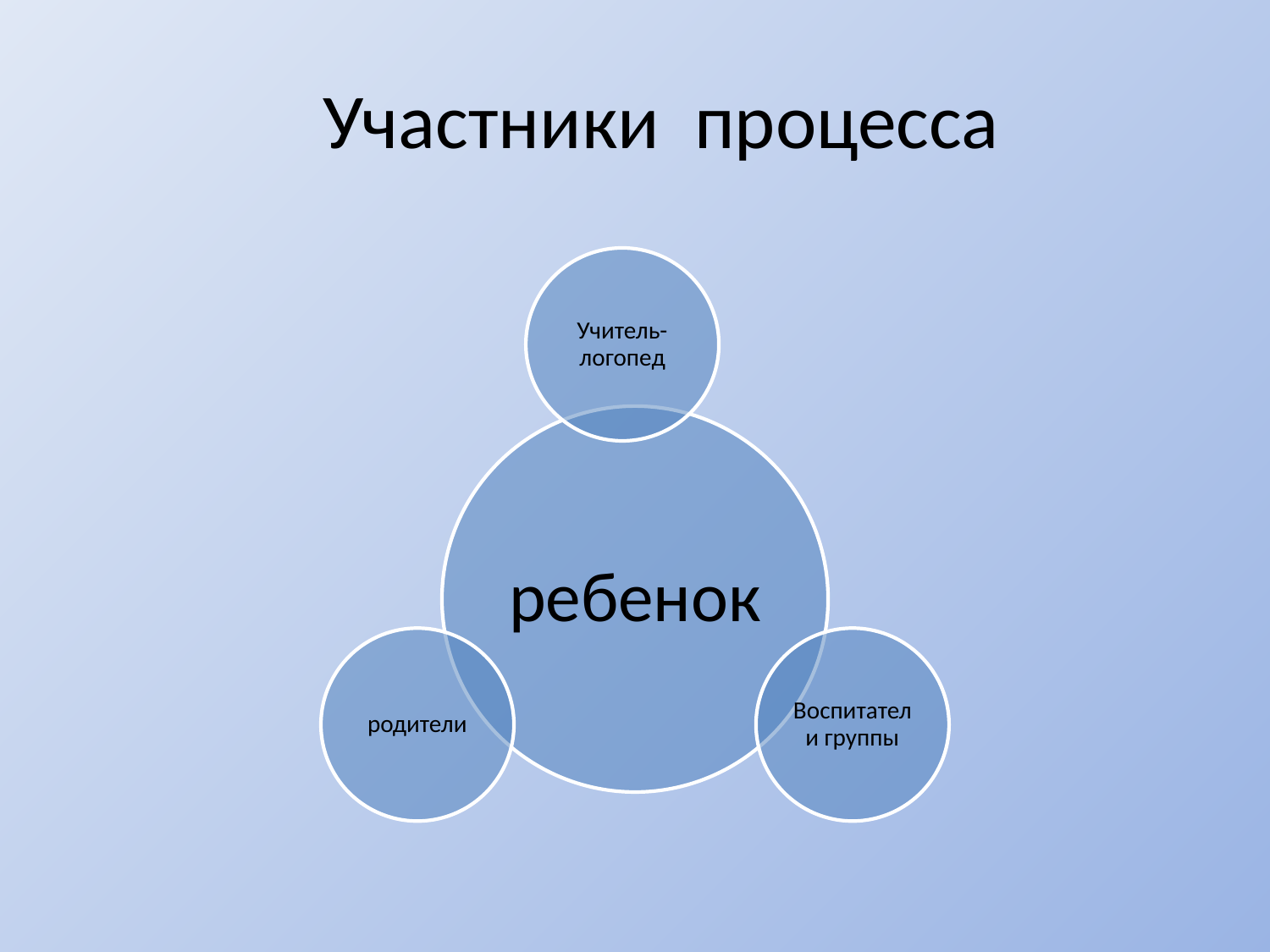

# Участники  процесса
ребенок
Учитель-логопед
Воспитатели группы
родители